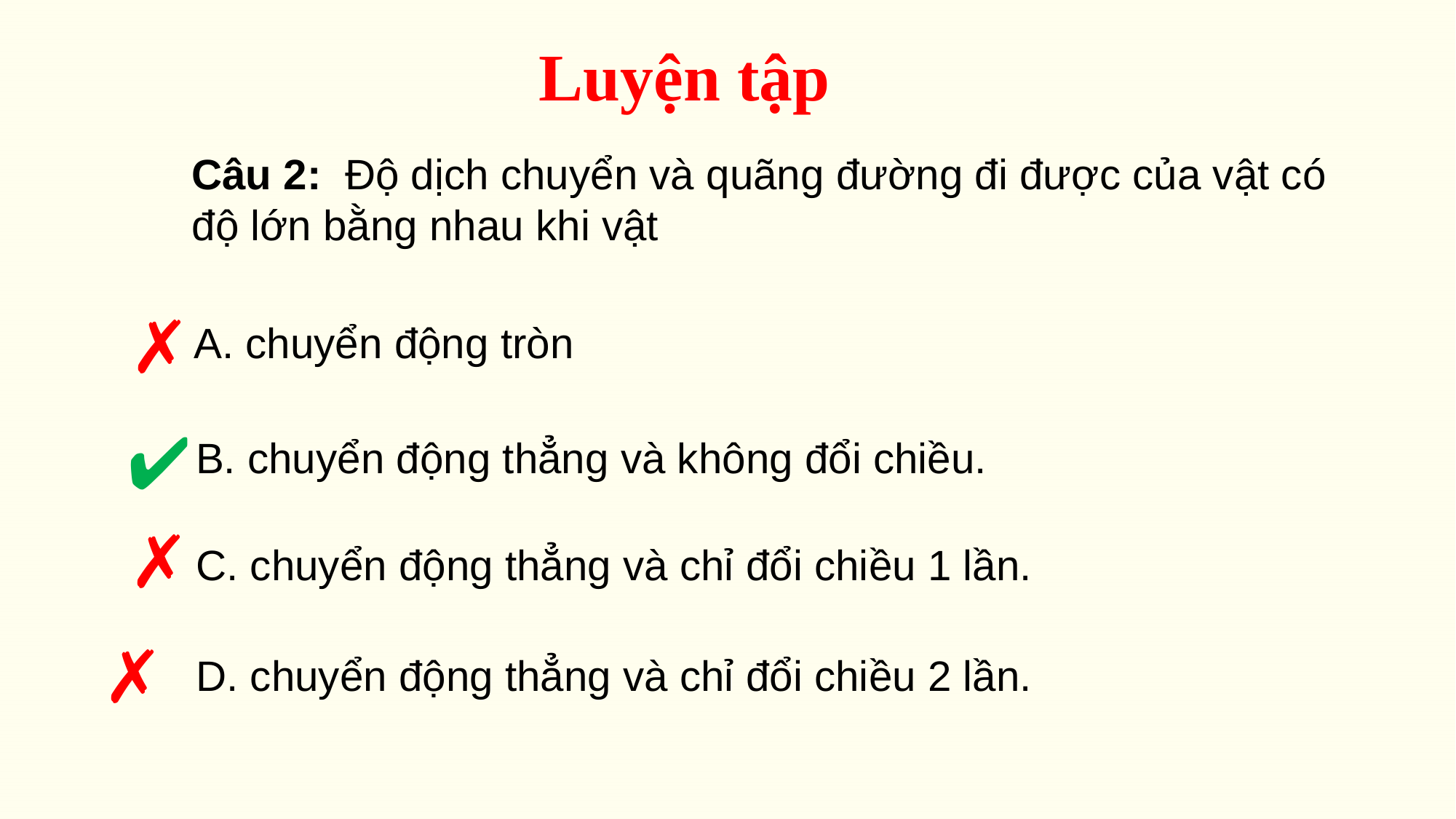

Luyện tập
Câu 2:  Độ dịch chuyển và quãng đường đi được của vật có độ lớn bằng nhau khi vật
✗
A. chuyển động tròn
✔
B. chuyển động thẳng và không đổi chiều.
✗
C. chuyển động thẳng và chỉ đổi chiều 1 lần.
✗
D. chuyển động thẳng và chỉ đổi chiều 2 lần.